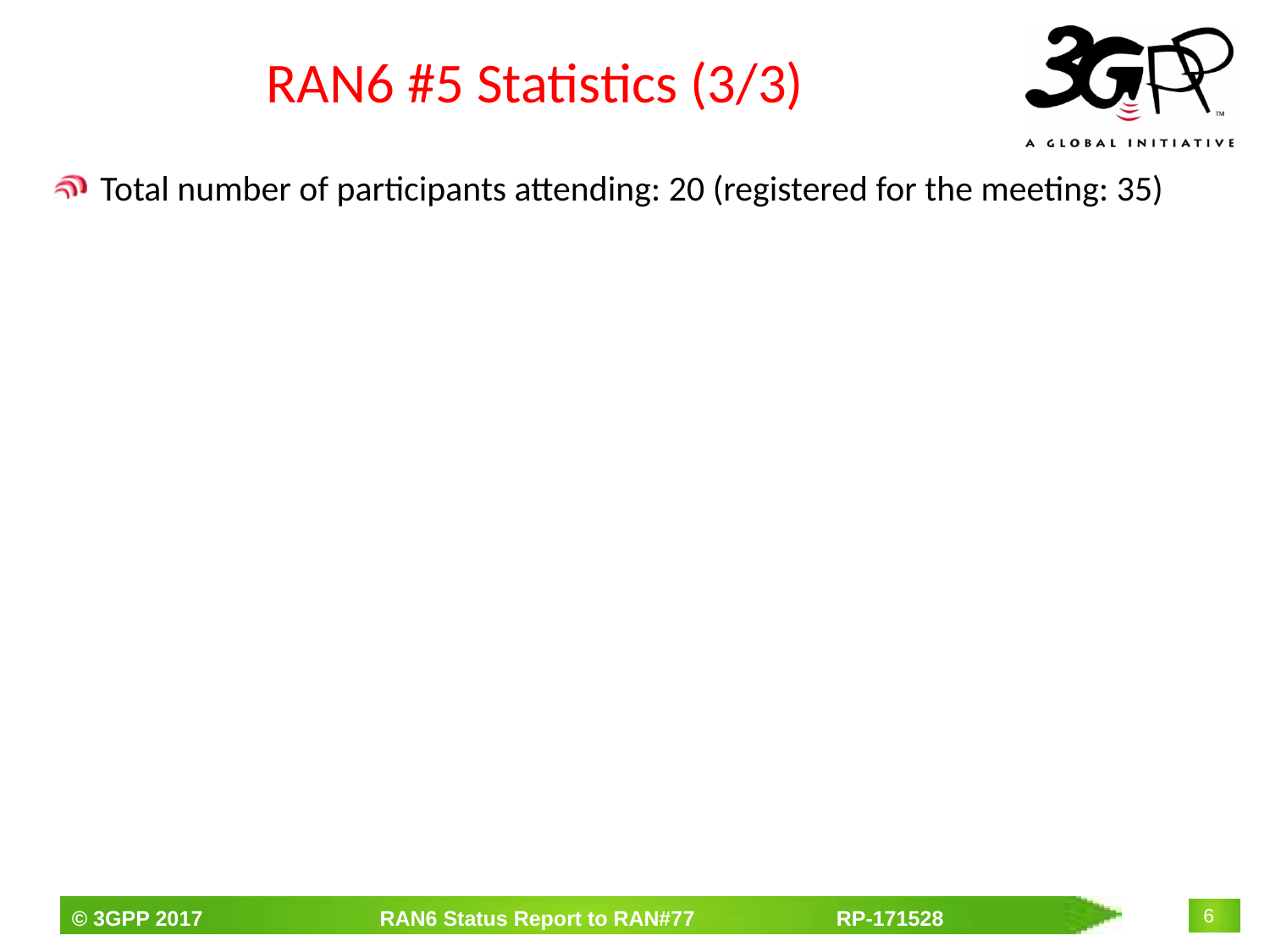

# RAN6 #5 Statistics (3/3)
Total number of participants attending: 20 (registered for the meeting: 35)